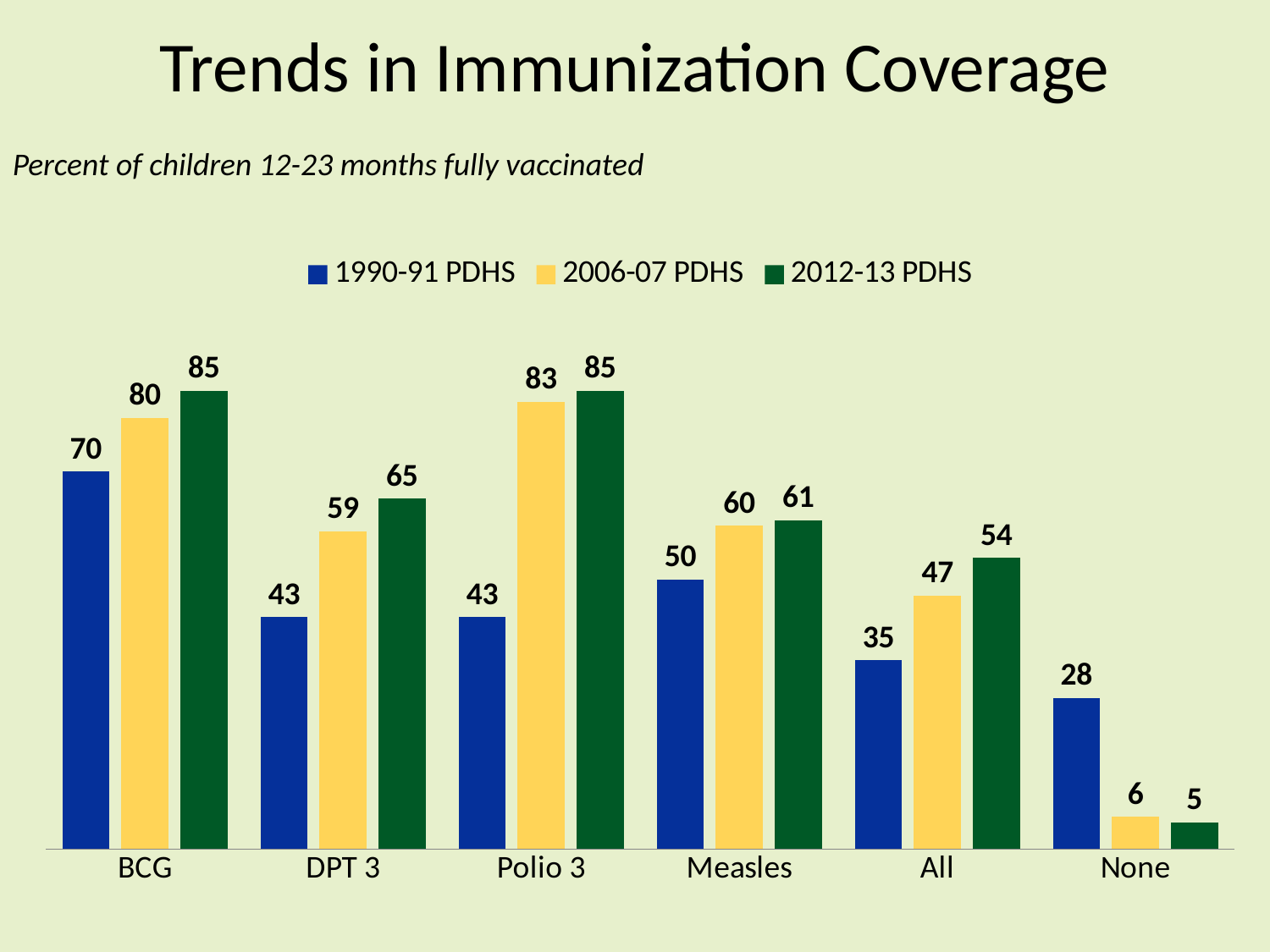

# Trends in Immunization Coverage
Percent of children 12-23 months fully vaccinated

### Chart

| Category | 1990-91 PDHS | 2006-07 PDHS | 2012-13 PDHS |
|---|---|---|---|
| BCG | 70.0 | 80.0 | 85.0 |
| DPT 3 | 43.0 | 59.0 | 65.0 |
| Polio 3 | 43.0 | 83.0 | 85.0 |
| Measles | 50.0 | 60.0 | 61.0 |
| All | 35.0 | 47.0 | 54.0 |
| None | 28.0 | 6.0 | 5.0 |